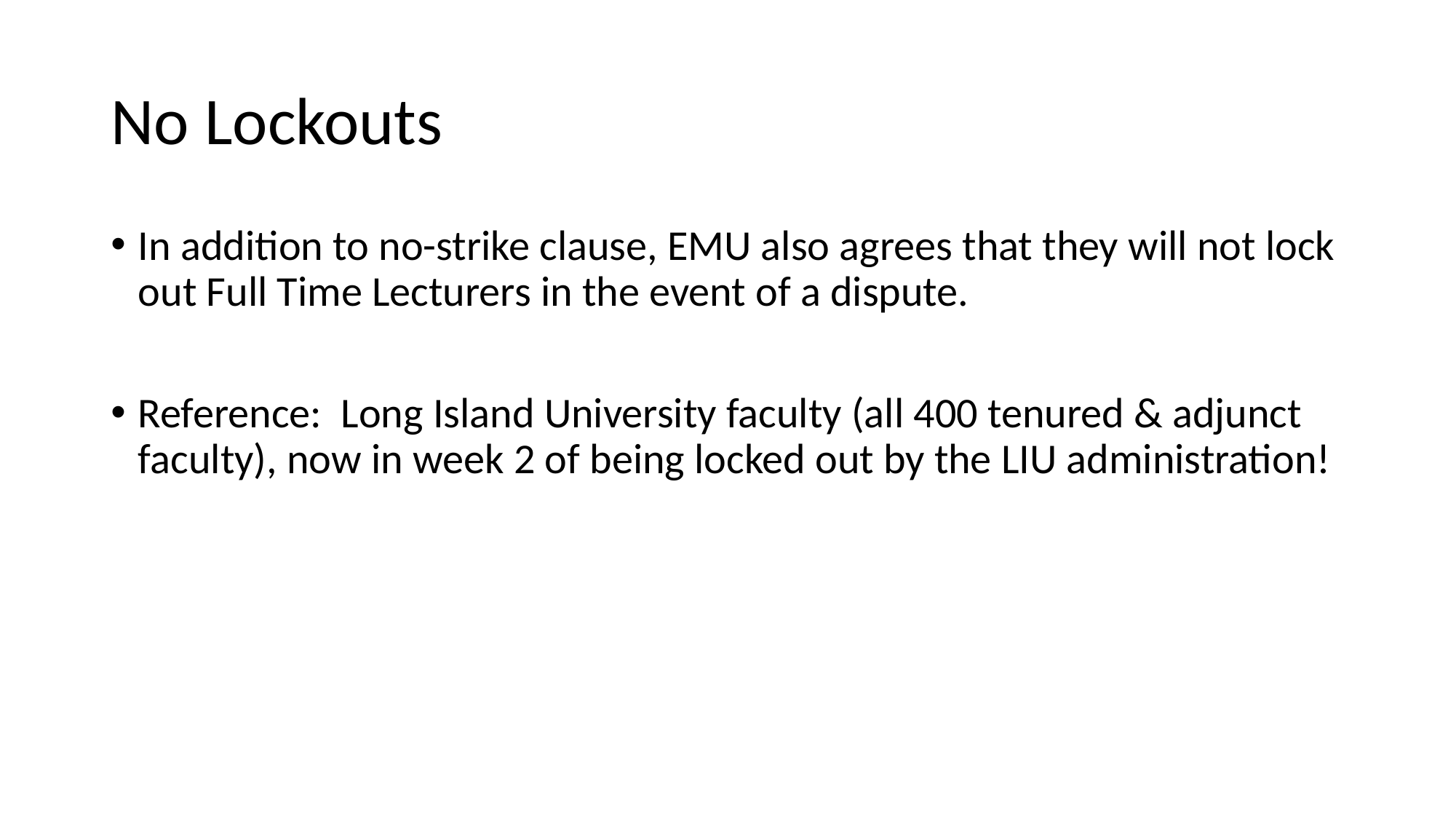

# No Lockouts
In addition to no-strike clause, EMU also agrees that they will not lock out Full Time Lecturers in the event of a dispute.

Reference:  Long Island University faculty (all 400 tenured & adjunct faculty), now in week 2 of being locked out by the LIU administration!